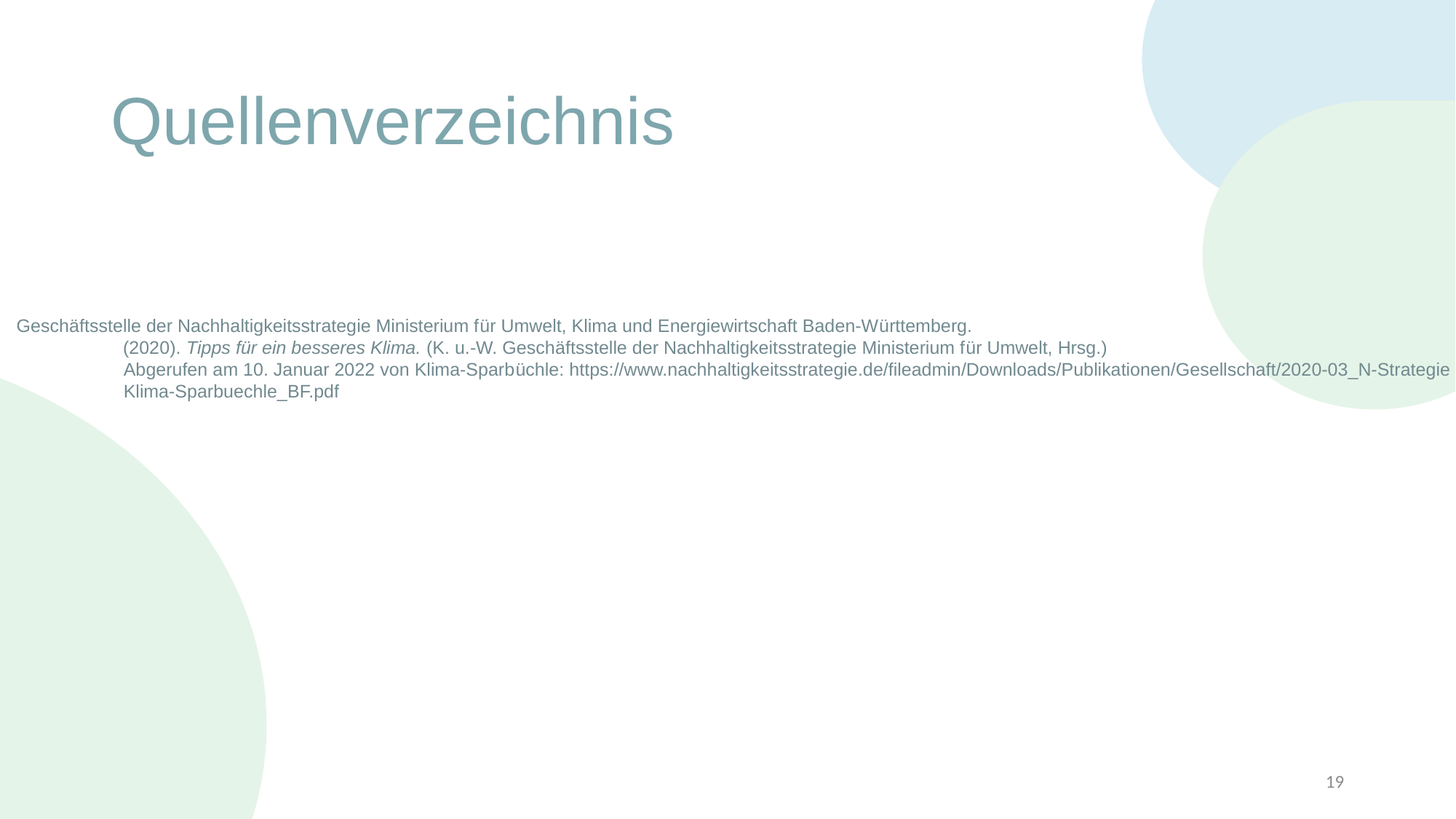

# Quellenverzeichnis

Geschäftsstelle der Nachhaltigkeitsstrategie Ministerium für Umwelt, Klima und Energiewirtschaft Baden-Württemberg.
                     (2020). Tipps für ein besseres Klima. (K. u.-W. Geschäftsstelle der Nachhaltigkeitsstrategie Ministerium für Umwelt, Hrsg.)
                     Abgerufen am 10. Januar 2022 von Klima-Sparbüchle: https://www.nachhaltigkeitsstrategie.de/fileadmin/Downloads/Publikationen/Gesellschaft/2020-03_N-Strategie
                     Klima-Sparbuechle_BF.pdf

19